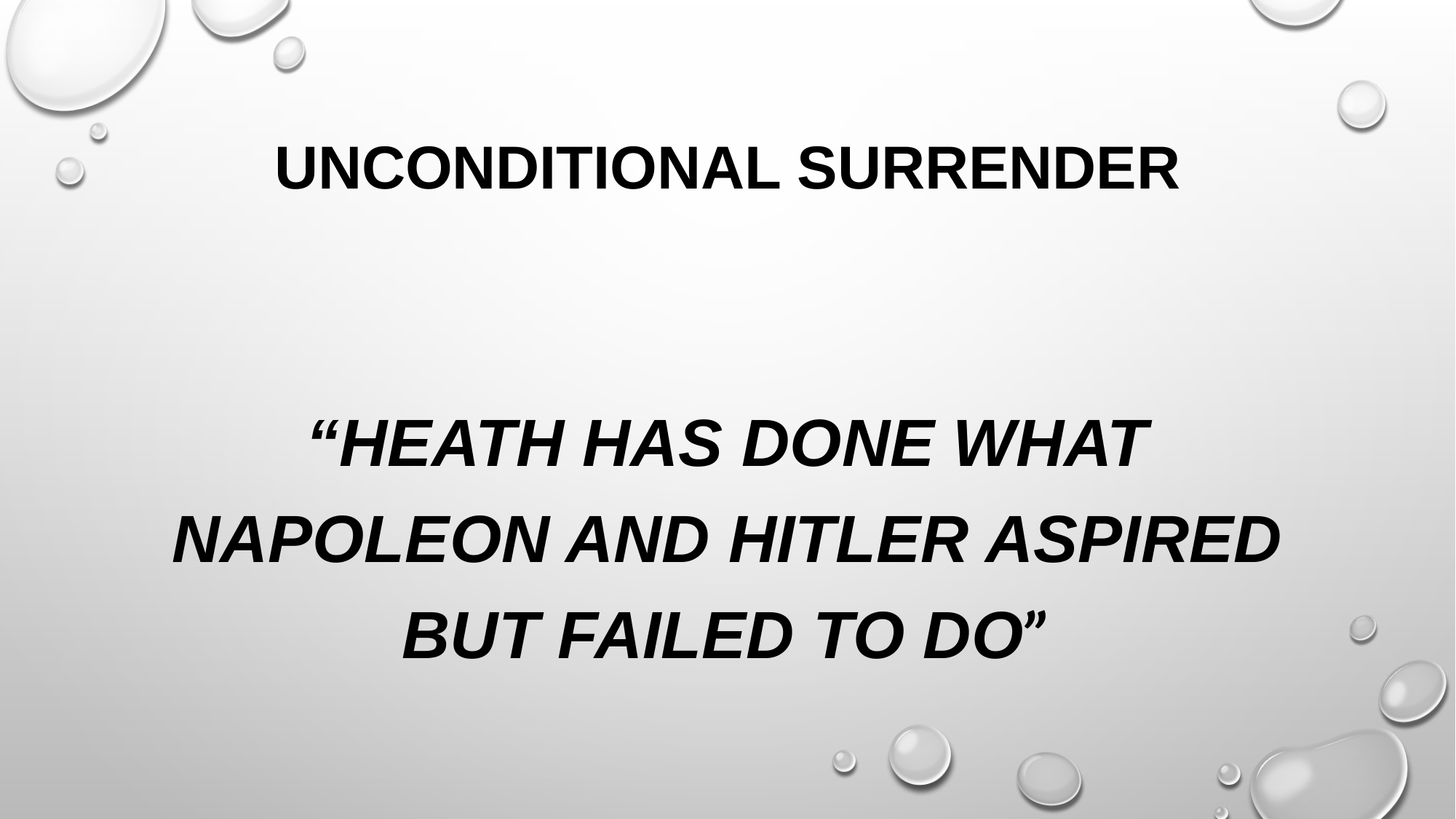

# UNCONDITIONAL SURRENDER

“HEATH HAS DONE WHAT NAPOLEON AND HITLER ASPIRED BUT FAILED TO DO”